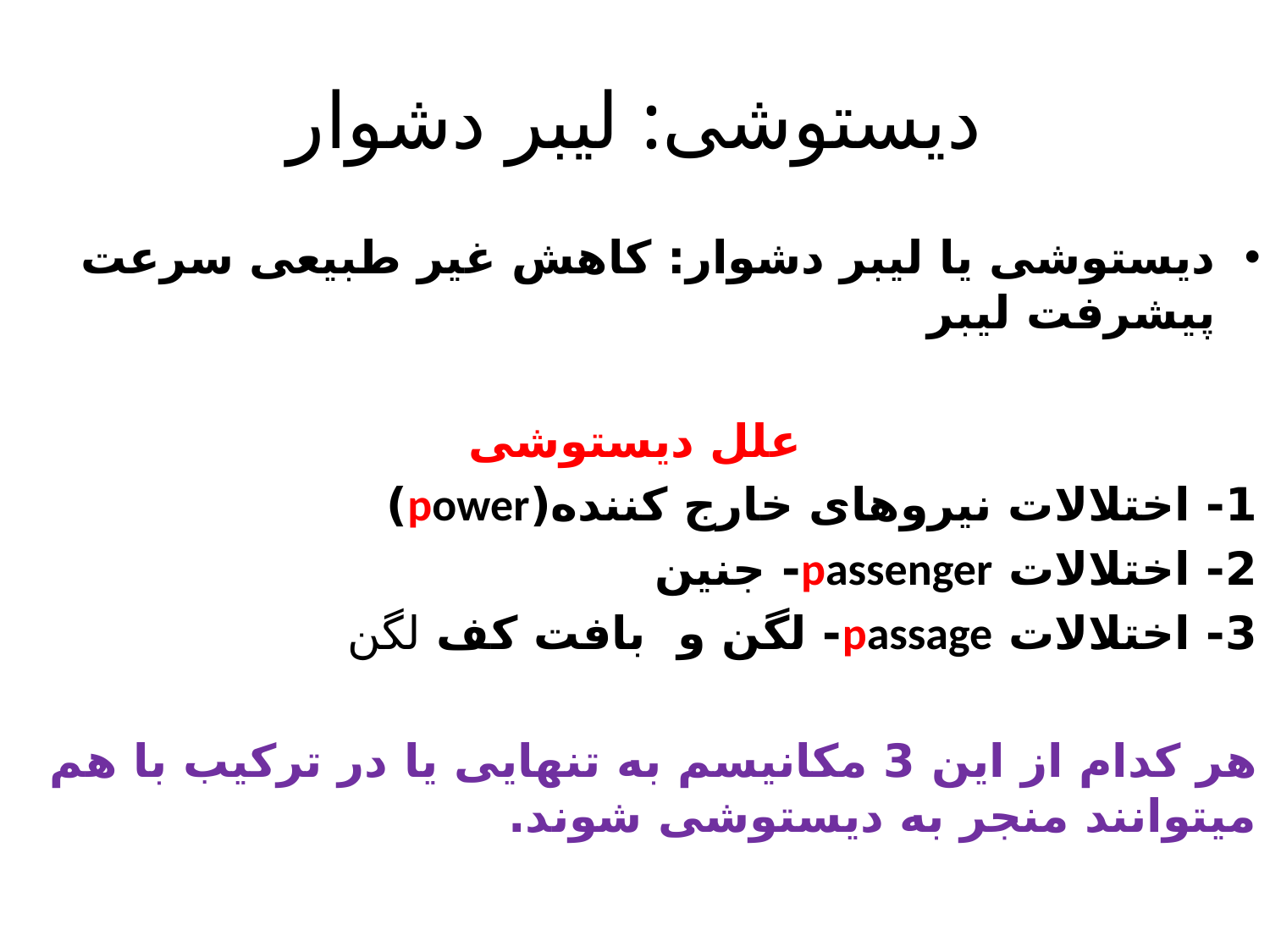

# دیستوشی: لیبر دشوار
دیستوشی یا لیبر دشوار: کاهش غیر طبیعی سرعت پیشرفت لیبر

علل دیستوشی
1- اختلالات نیروهای خارج کننده(power)
2- اختلالات passenger- جنین
3- اختلالات passage- لگن و  بافت کف لگن

هر کدام از این 3 مکانیسم به تنهایی یا در ترکیب با هم میتوانند منجر به دیستوشی شوند.